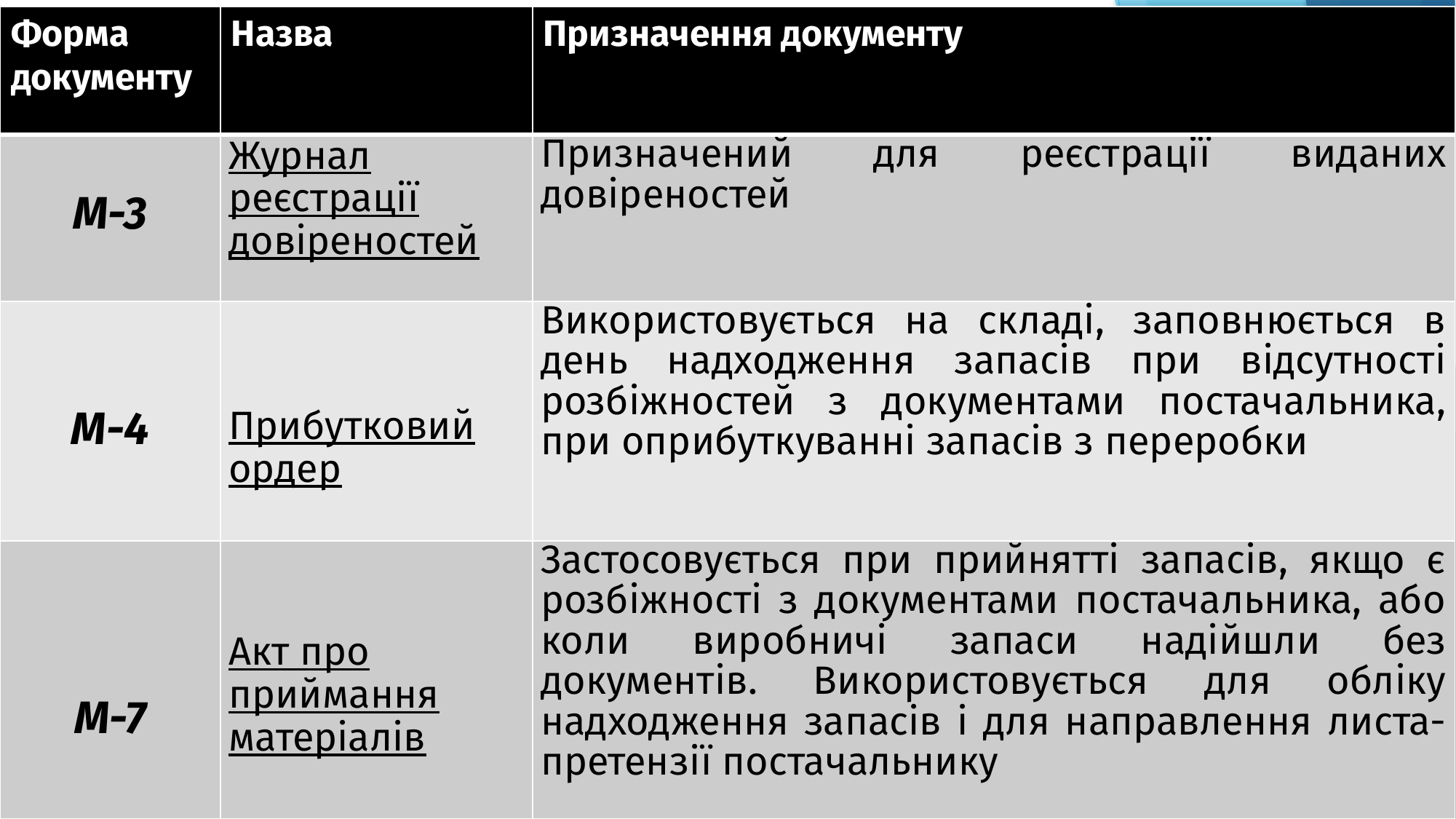

| Форма документу | Назва | Призначення документу |
| --- | --- | --- |
| М-3 | Журнал реєстрації довіреностей | Призначений для реєстрації виданих довіреностей |
| М-4 | Прибутковий ордер | Використовується на складі, заповнюється в день надходження запасів при відсутності розбіжностей з документами постачальника, при оприбуткуванні запасів з переробки |
| М-7 | Акт про приймання матеріалів | Застосовується при прийнятті запасів, якщо є розбіжності з документами постачальника, або коли виробничі запаси надійшли без документів. Використовується для обліку надходження запасів і для направлення листа-претензії постачальнику |